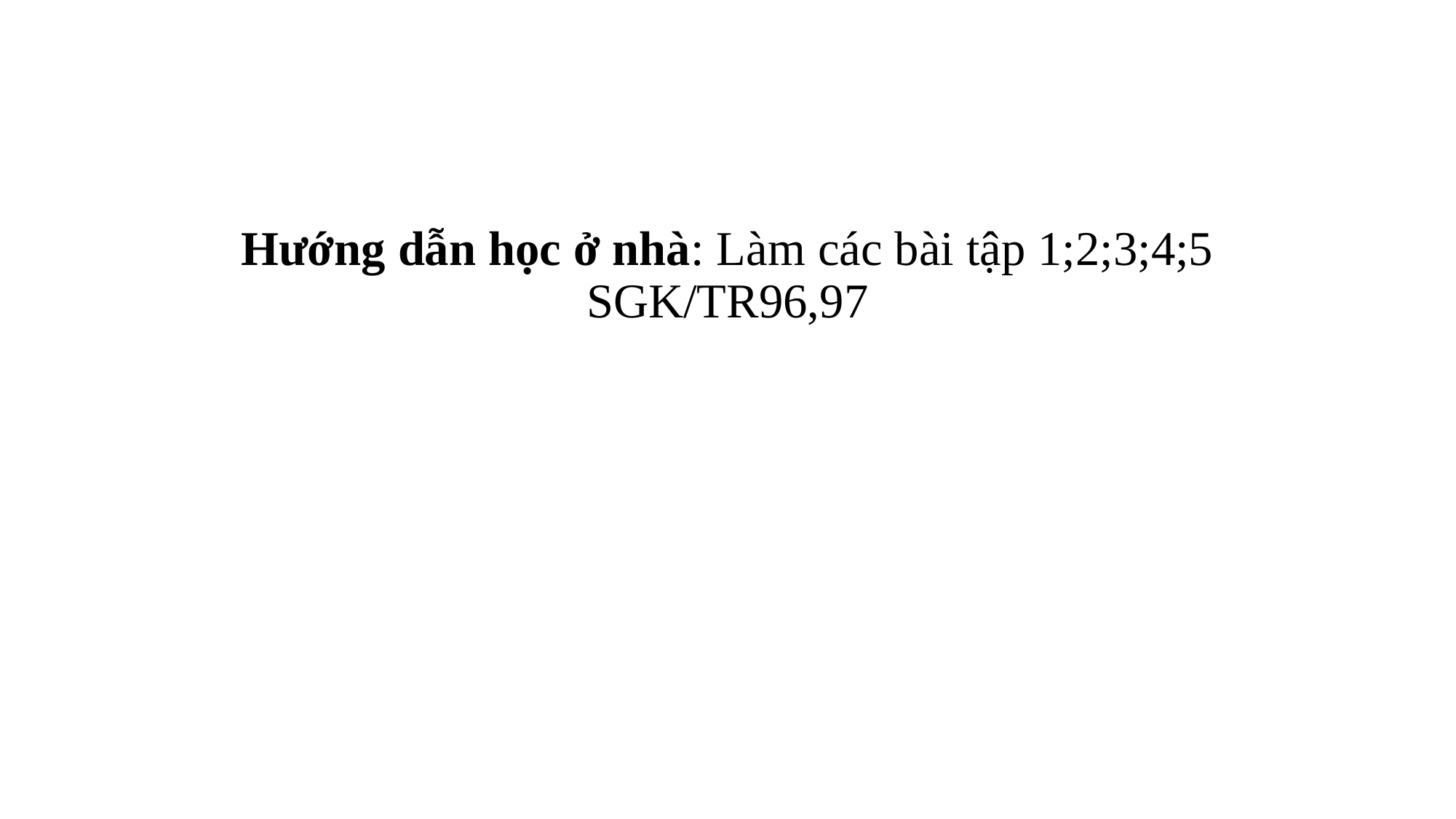

Hướng dẫn học ở nhà: Làm các bài tập 1;2;3;4;5 SGK/TR96,97